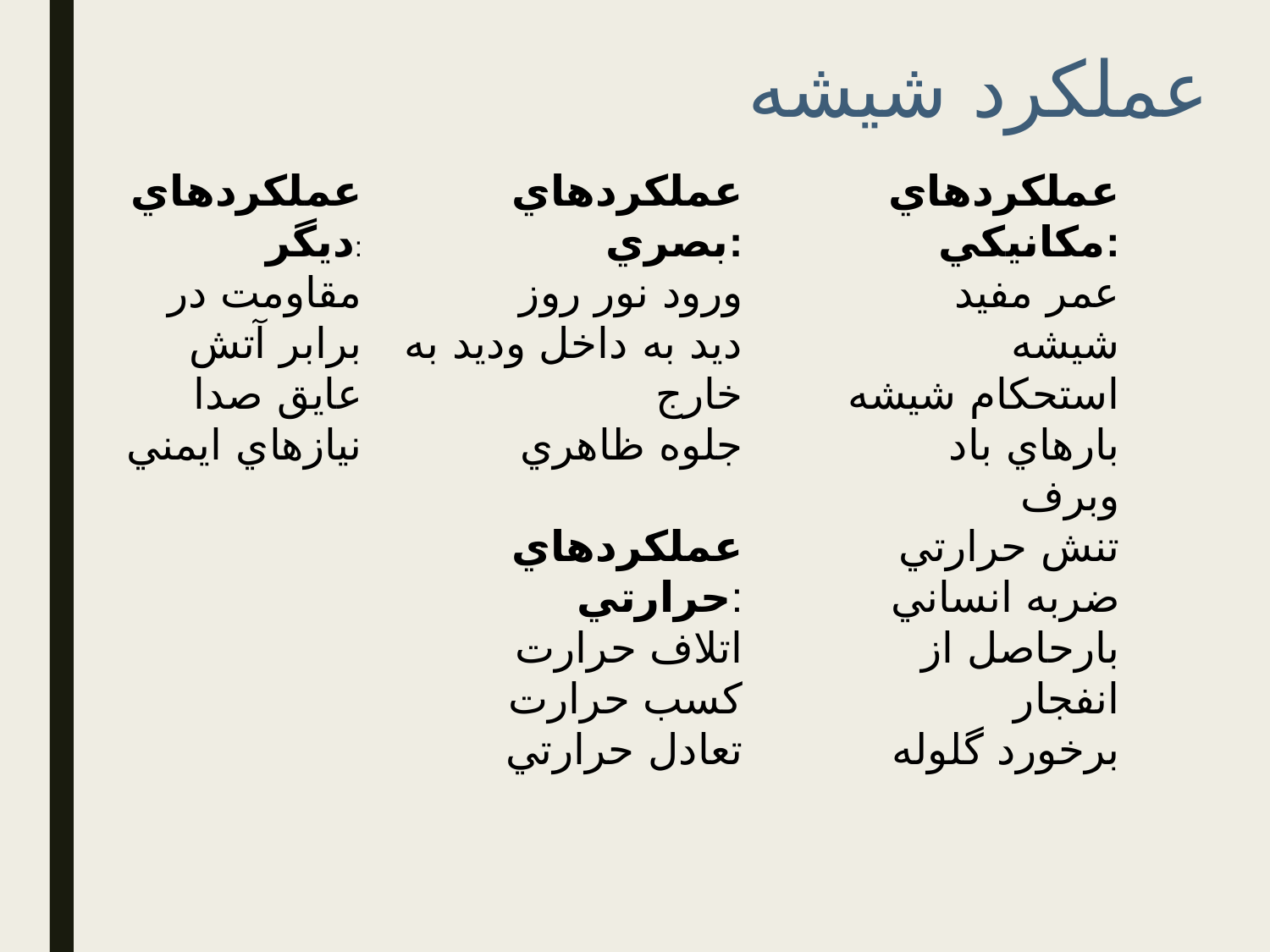

عملکرد شیشه
عملکردهاي مکانيکي:
عمر مفيد شيشه
استحکام شيشه
بارهاي باد وبرف
تنش حرارتي
ضربه انساني
بارحاصل از انفجار
برخورد گلوله

عملکردهاي ديگر:
مقاومت در برابر آتش
عايق صدا
نيازهاي ايمني
عملکردهاي بصري:
ورود نور روز
ديد به داخل وديد به خارج
جلوه ظاهري

عملکردهاي حرارتي:
اتلاف حرارت
کسب حرارت
تعادل حرارتي